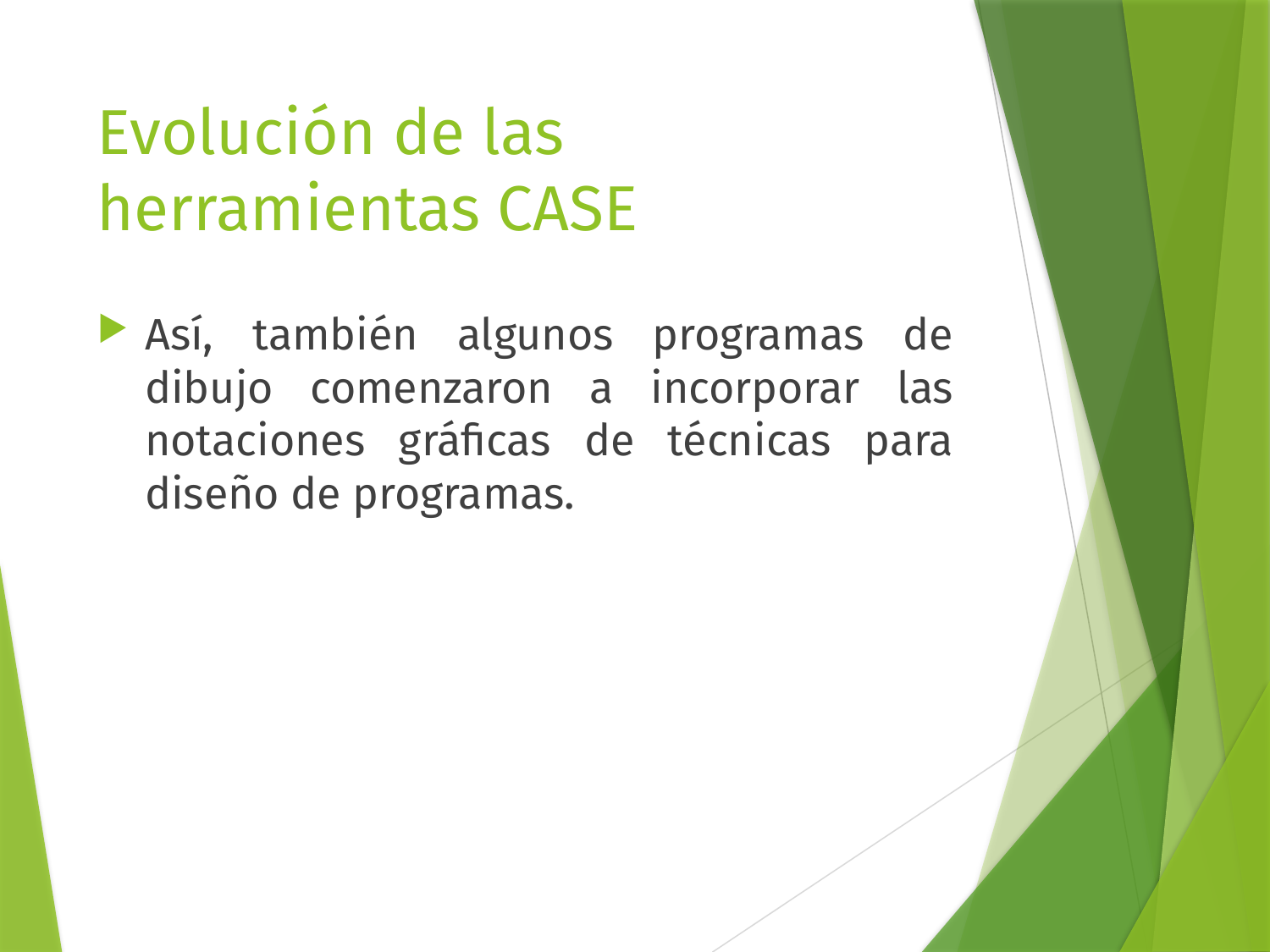

# Evolución de las herramientas CASE
Así, también algunos programas de dibujo comenzaron a incorporar las notaciones gráficas de técnicas para diseño de programas.